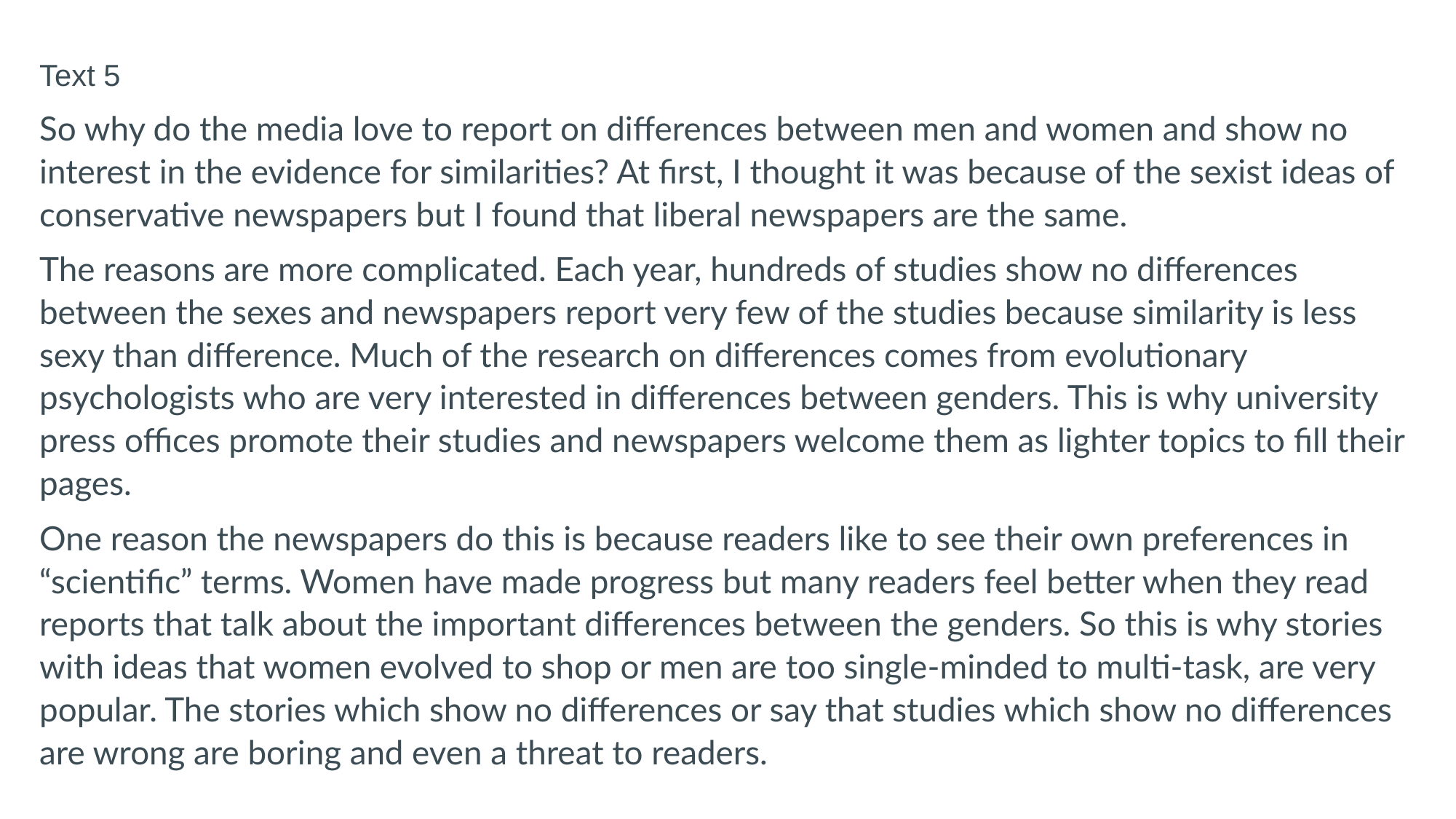

Text 5
So why do the media love to report on differences between men and women and show no interest in the evidence for similarities? At first, I thought it was because of the sexist ideas of conservative newspapers but I found that liberal newspapers are the same.
The reasons are more complicated. Each year, hundreds of studies show no differences between the sexes and newspapers report very few of the studies because similarity is less sexy than difference. Much of the research on differences comes from evolutionary psychologists who are very interested in differences between genders. This is why university press offices promote their studies and newspapers welcome them as lighter topics to fill their pages.
One reason the newspapers do this is because readers like to see their own preferences in “scientific” terms. Women have made progress but many readers feel better when they read reports that talk about the important differences between the genders. So this is why stories with ideas that women evolved to shop or men are too single-minded to multi-task, are very popular. The stories which show no differences or say that studies which show no differences are wrong are boring and even a threat to readers.